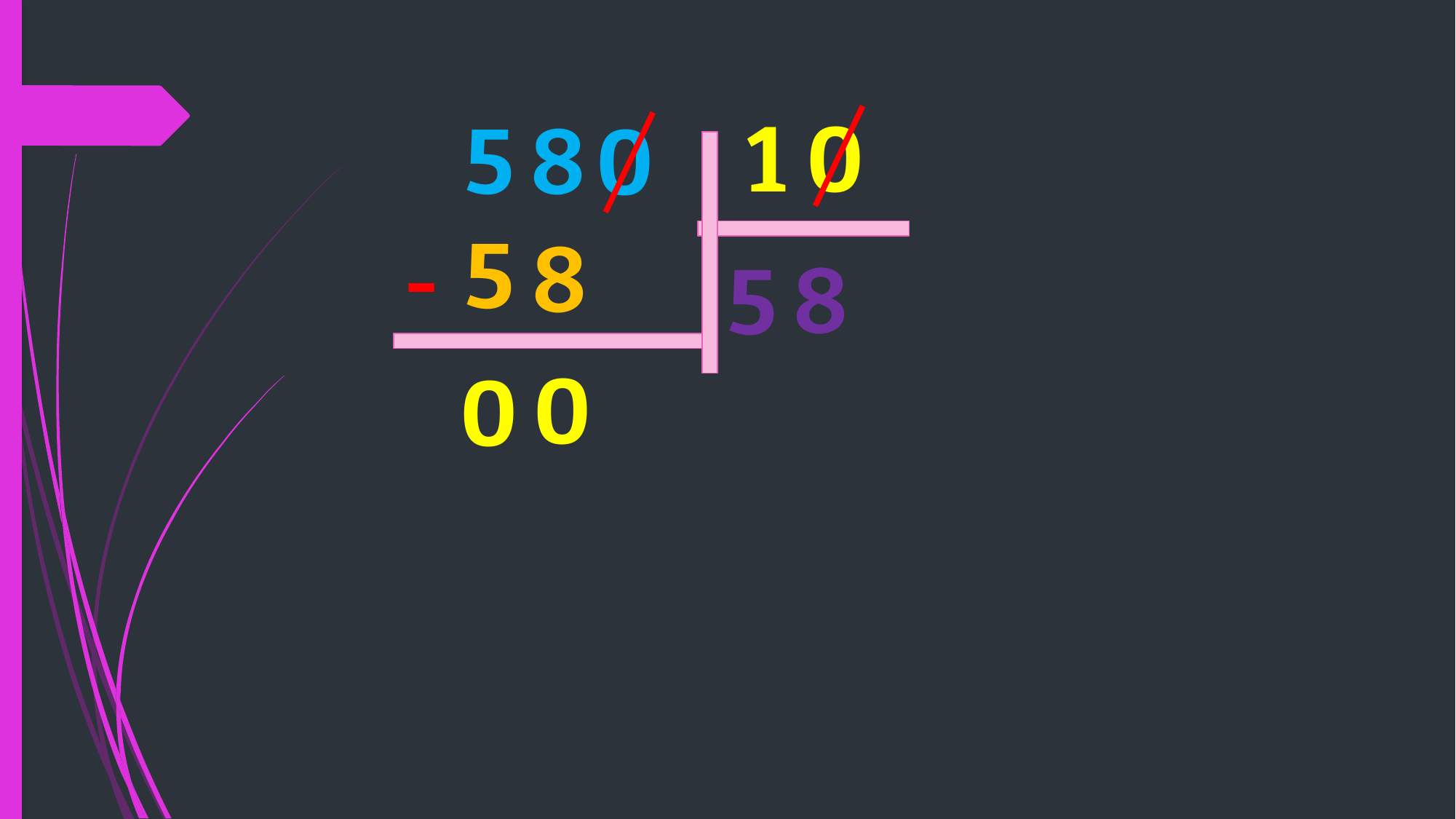

0
1
5
8
0

5
8

-
8
5

0
0